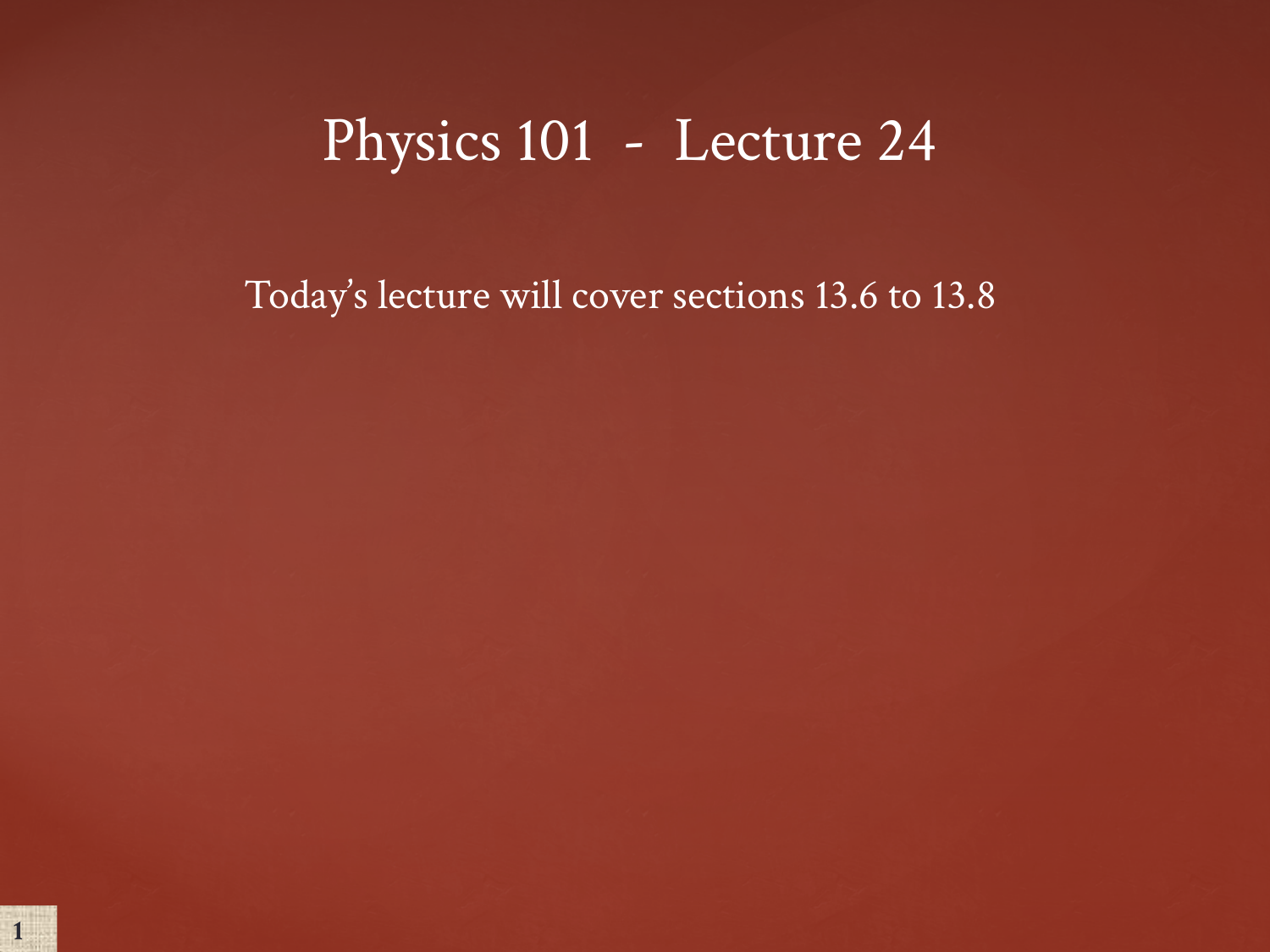

# Physics 101  -  Lecture 24
Today’s lecture will cover sections 13.6 to 13.8
1